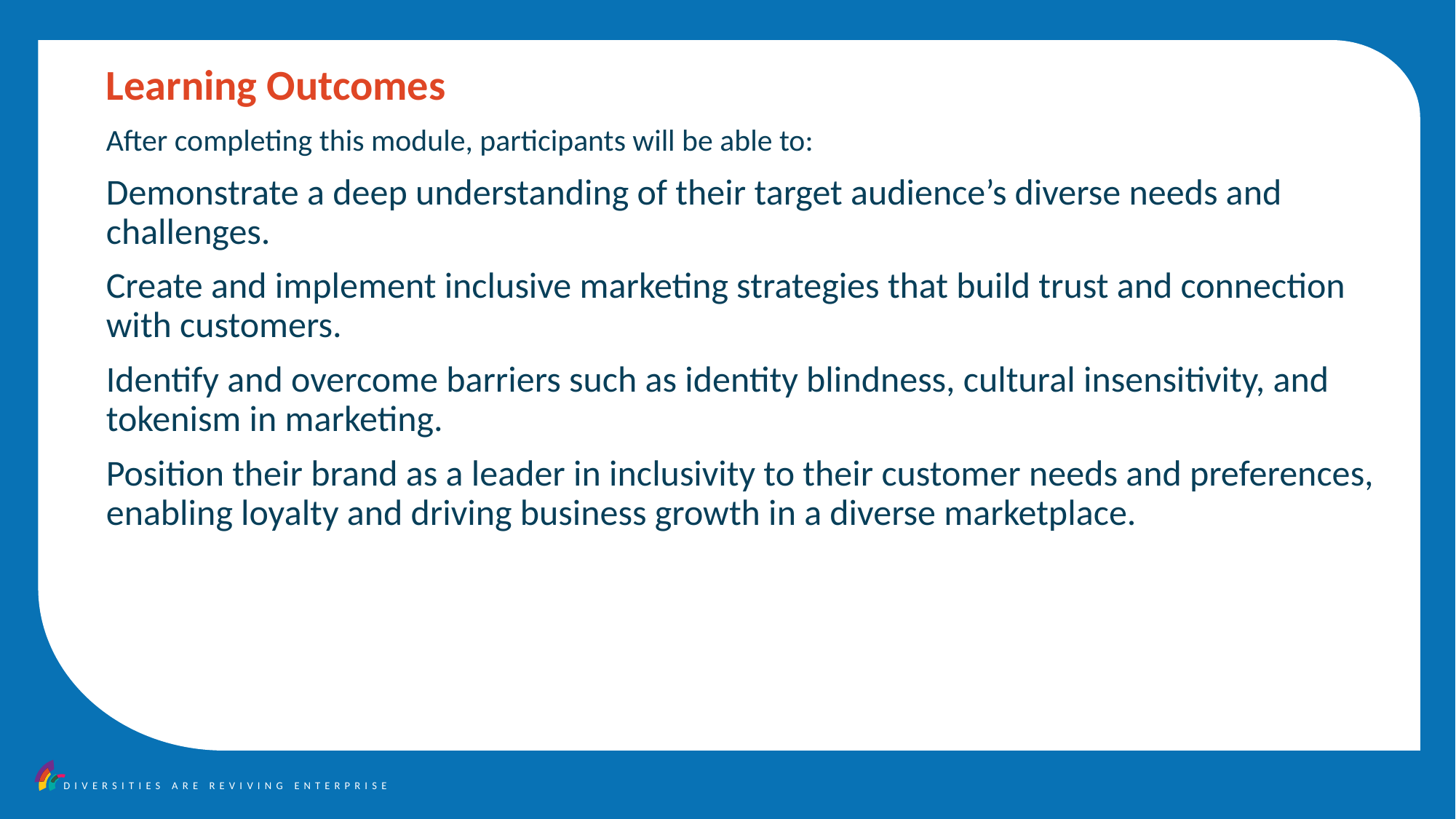

Learning Outcomes
After completing this module, participants will be able to:
Demonstrate a deep understanding of their target audience’s diverse needs and challenges.
Create and implement inclusive marketing strategies that build trust and connection with customers.
Identify and overcome barriers such as identity blindness, cultural insensitivity, and tokenism in marketing.
Position their brand as a leader in inclusivity to their customer needs and preferences, enabling loyalty and driving business growth in a diverse marketplace.